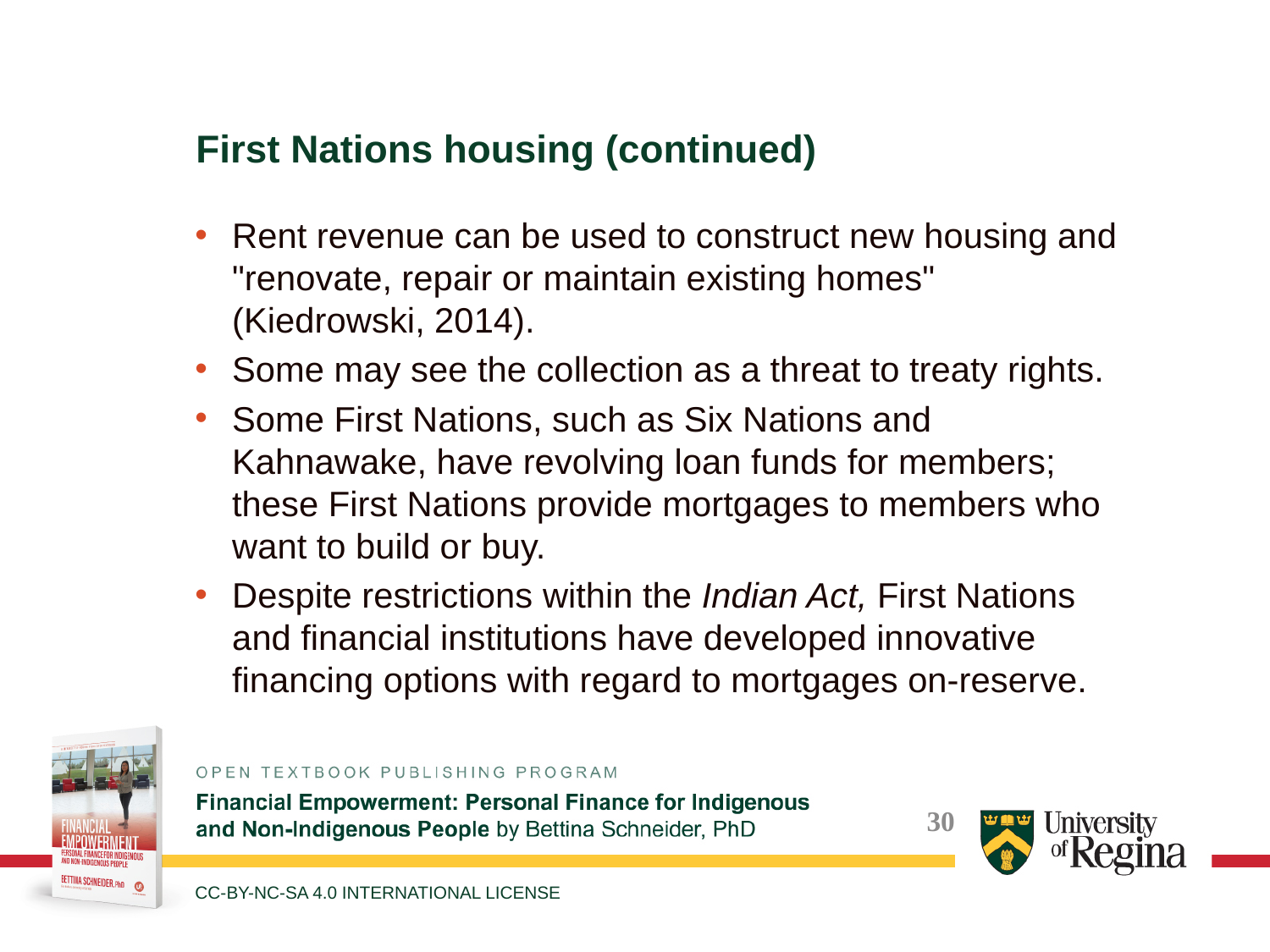

First Nations housing (continued)
Rent revenue can be used to construct new housing and "renovate, repair or maintain existing homes" (Kiedrowski, 2014).
Some may see the collection as a threat to treaty rights.
Some First Nations, such as Six Nations and Kahnawake, have revolving loan funds for members; these First Nations provide mortgages to members who want to build or buy.
Despite restrictions within the Indian Act, First Nations and financial institutions have developed innovative financing options with regard to mortgages on-reserve.
CC-BY-NC-SA 4.0 INTERNATIONAL LICENSE